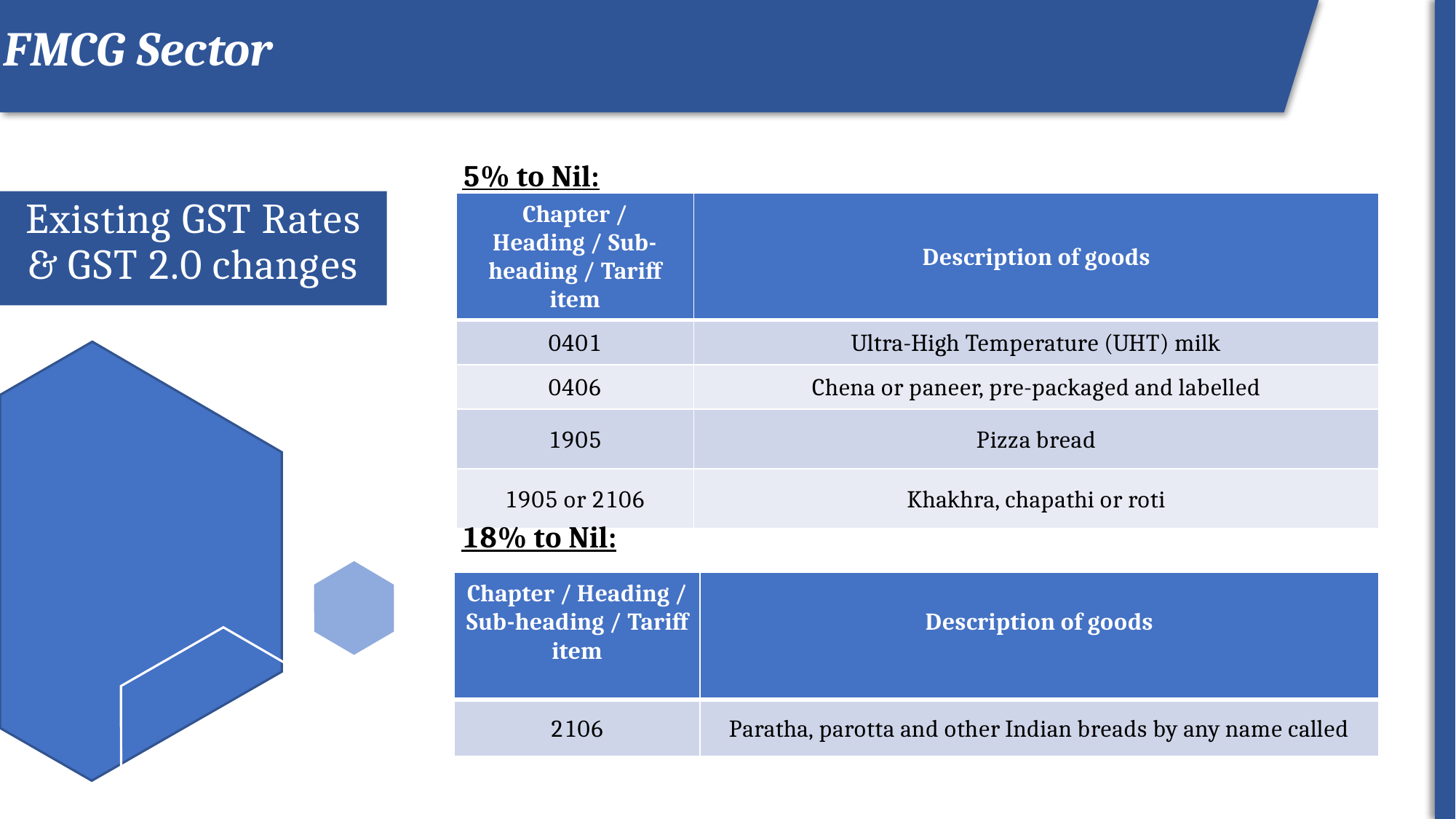

FMCG Sector
ROI
5% to Nil:
5% to Nil:
% to Nil:
# Existing GST Rates & GST 2.0 changes
| Chapter / Heading / Sub-heading / Tariff item | Description of goods |
| --- | --- |
| 0401 | Ultra-High Temperature (UHT) milk |
| 0406 | Chena or paneer, pre-packaged and labelled |
| 1905 | Pizza bread |
| 1905 or 2106 | Khakhra, chapathi or roti |
18% to Nil:
| Chapter / Heading / Sub-heading / Tariff item | Description of goods |
| --- | --- |
| 2106 | Paratha, parotta and other Indian breads by any name called |
14